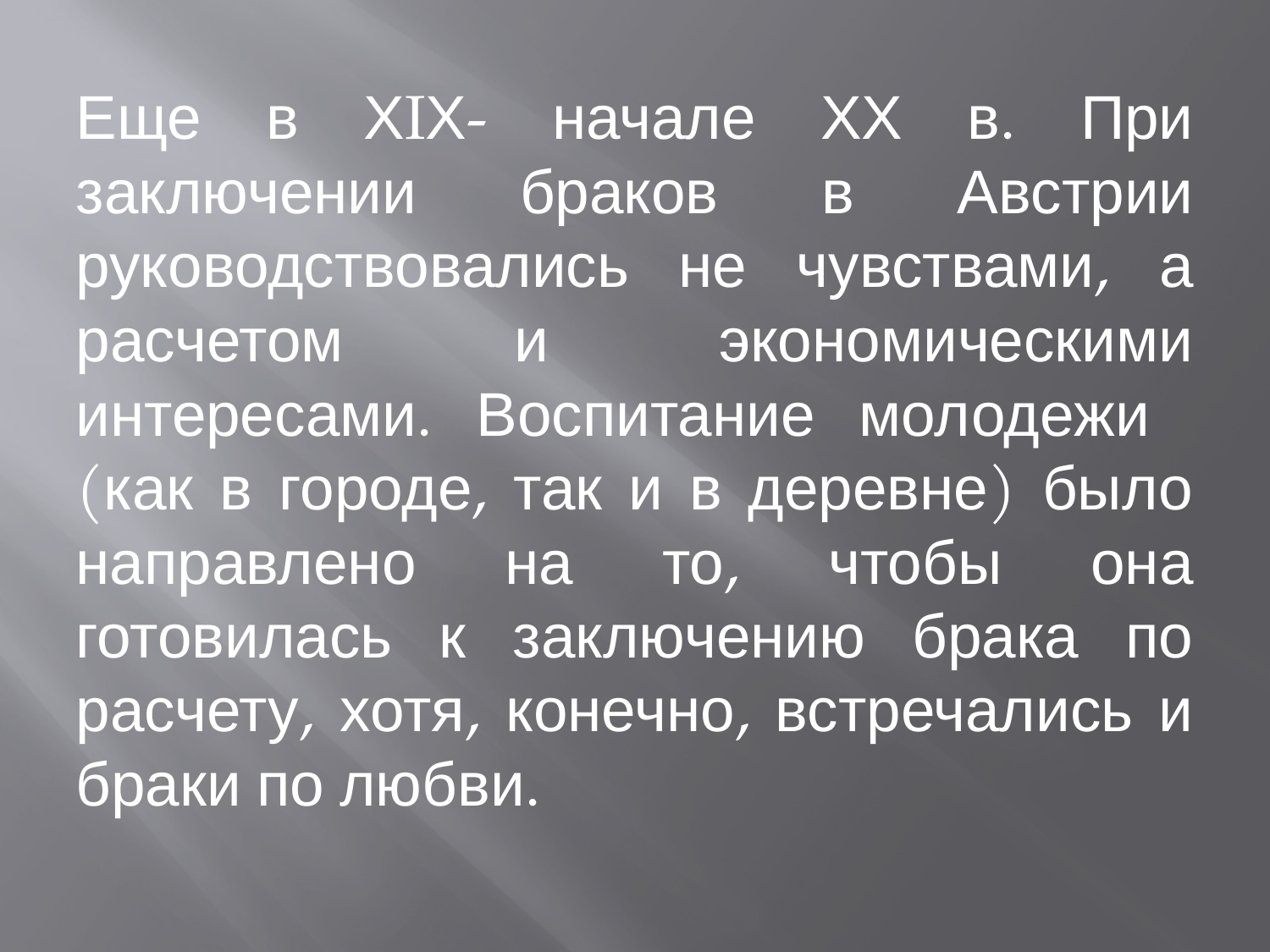

Еще в ХIХ- начале ХХ в. При заключении браков в Австрии руководствовались не чувствами, а расчетом и экономическими интересами. Воспитание молодежи  (как в городе, так и в деревне) было направлено на то, чтобы она готовилась к заключению брака по расчету, хотя, конечно, встречались и браки по любви.